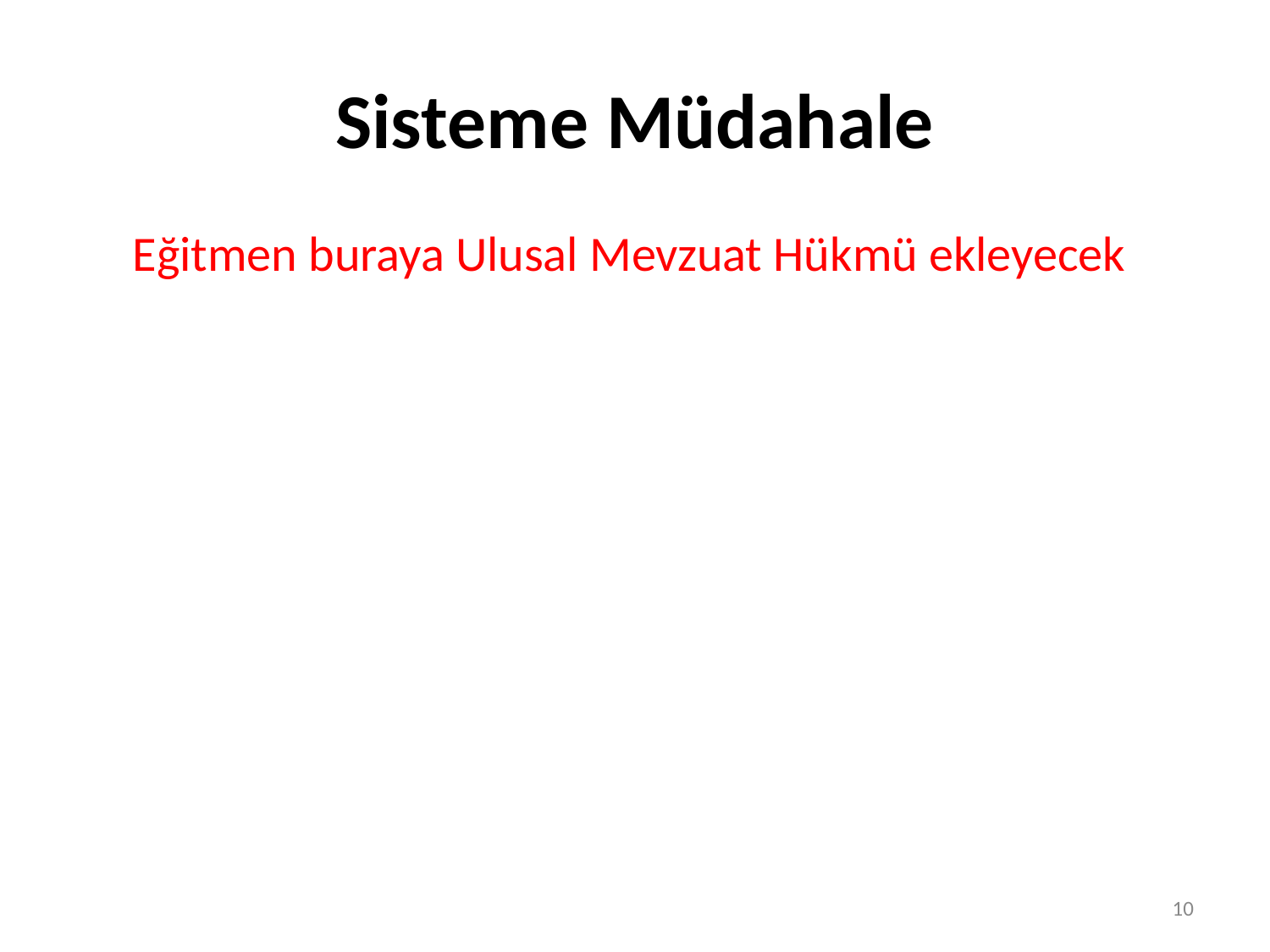

# Sisteme Müdahale
Eğitmen buraya Ulusal Mevzuat Hükmü ekleyecek
10